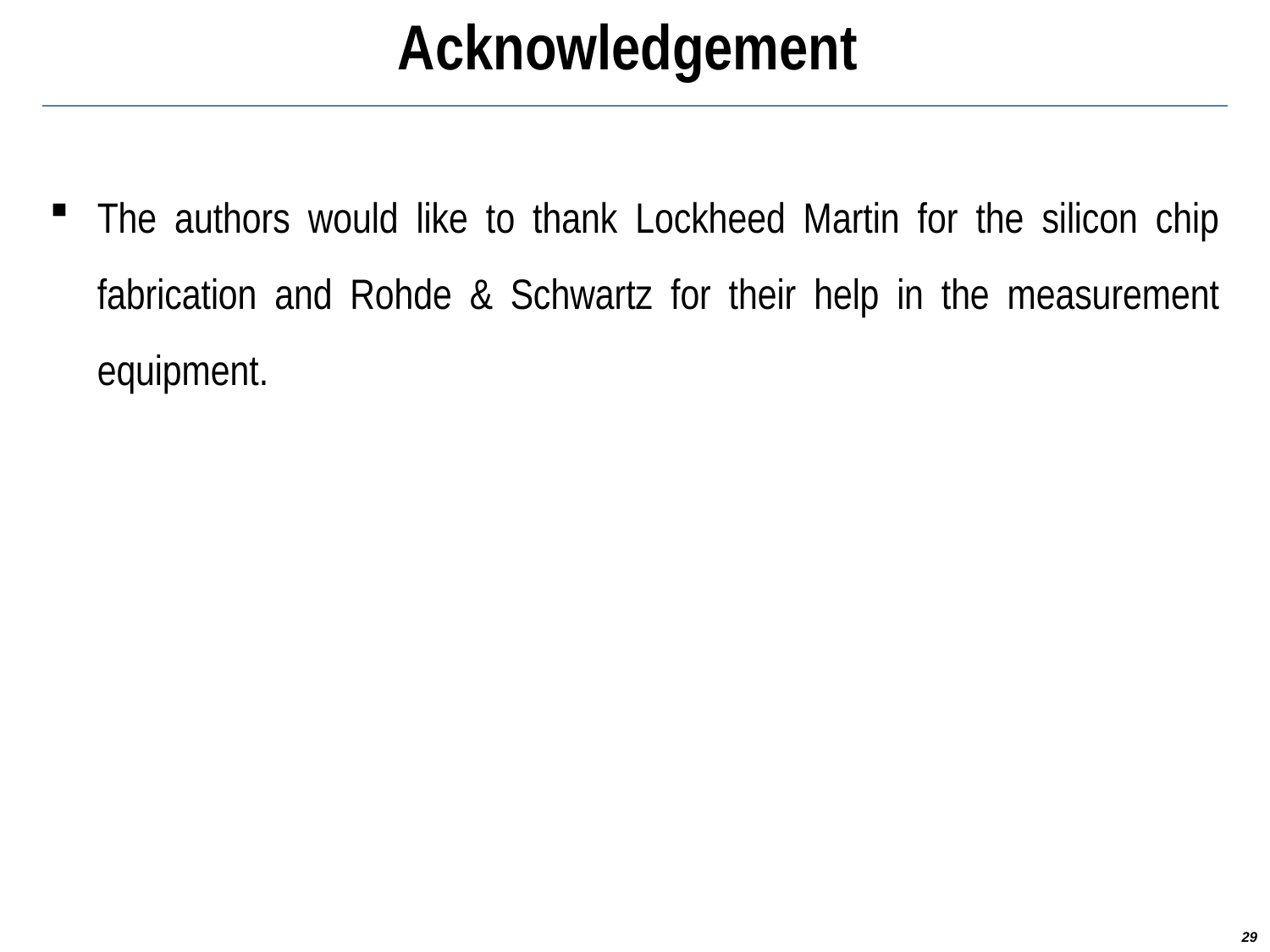

# Acknowledgement
The authors would like to thank Lockheed Martin for the silicon chip fabrication and Rohde & Schwartz for their help in the measurement equipment.